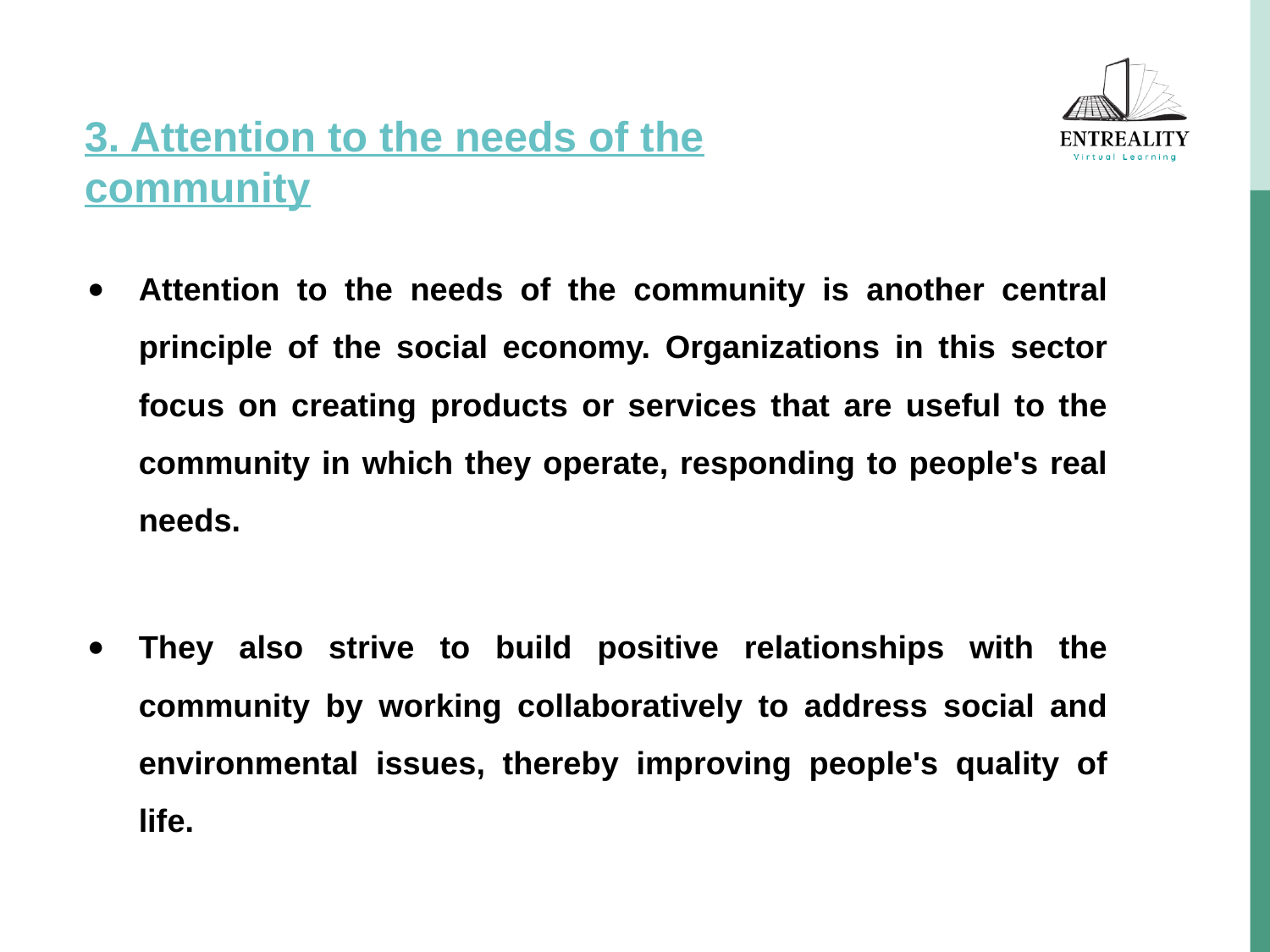

# 3. Attention to the needs of the community
Attention to the needs of the community is another central principle of the social economy. Organizations in this sector focus on creating products or services that are useful to the community in which they operate, responding to people's real needs.

They also strive to build positive relationships with the community by working collaboratively to address social and environmental issues, thereby improving people's quality of life.